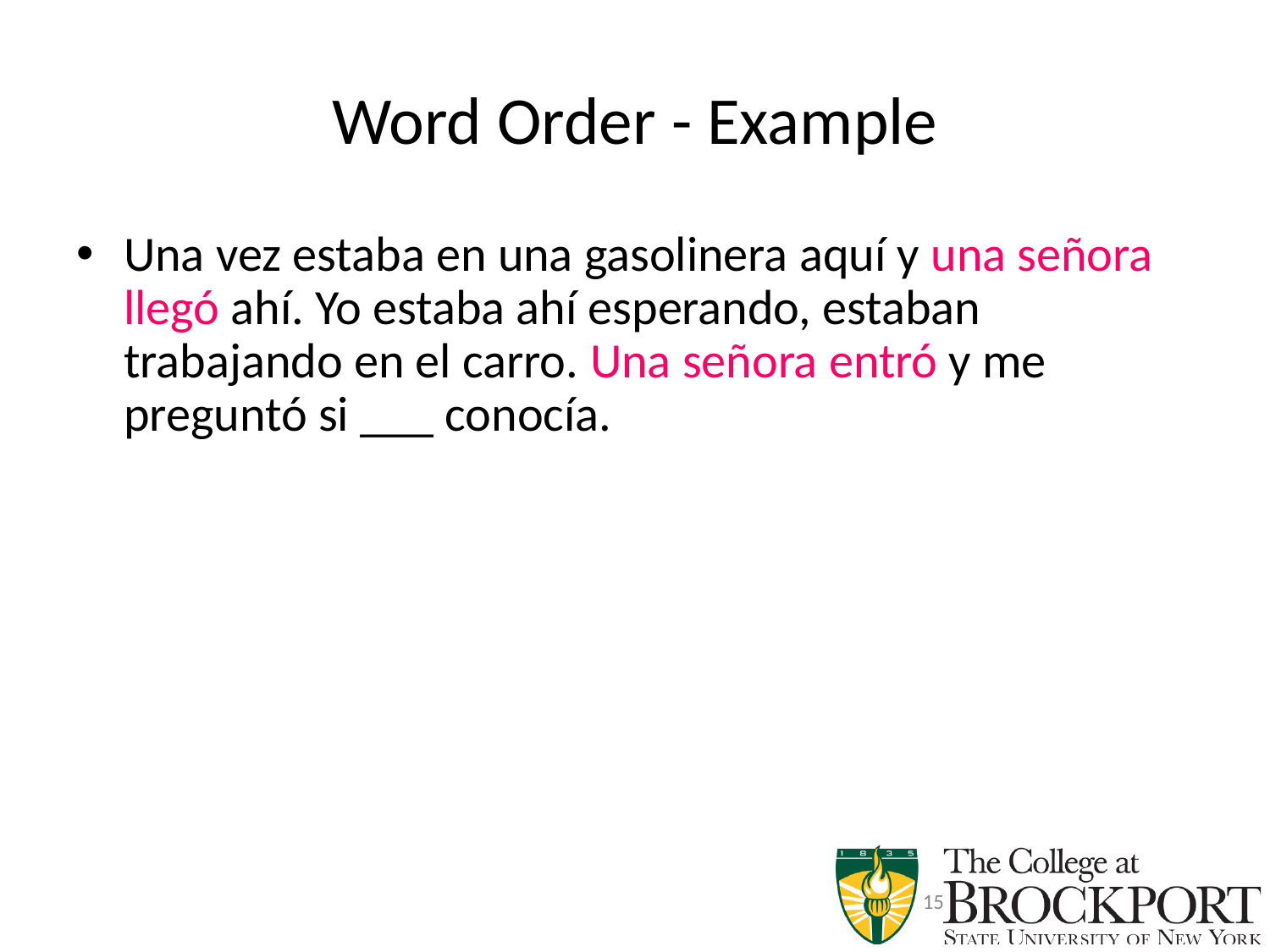

# Word Order - Example
Una vez estaba en una gasolinera aquí y una señora llegó ahí. Yo estaba ahí esperando, estaban trabajando en el carro. Una señora entró y me preguntó si ___ conocía.

15